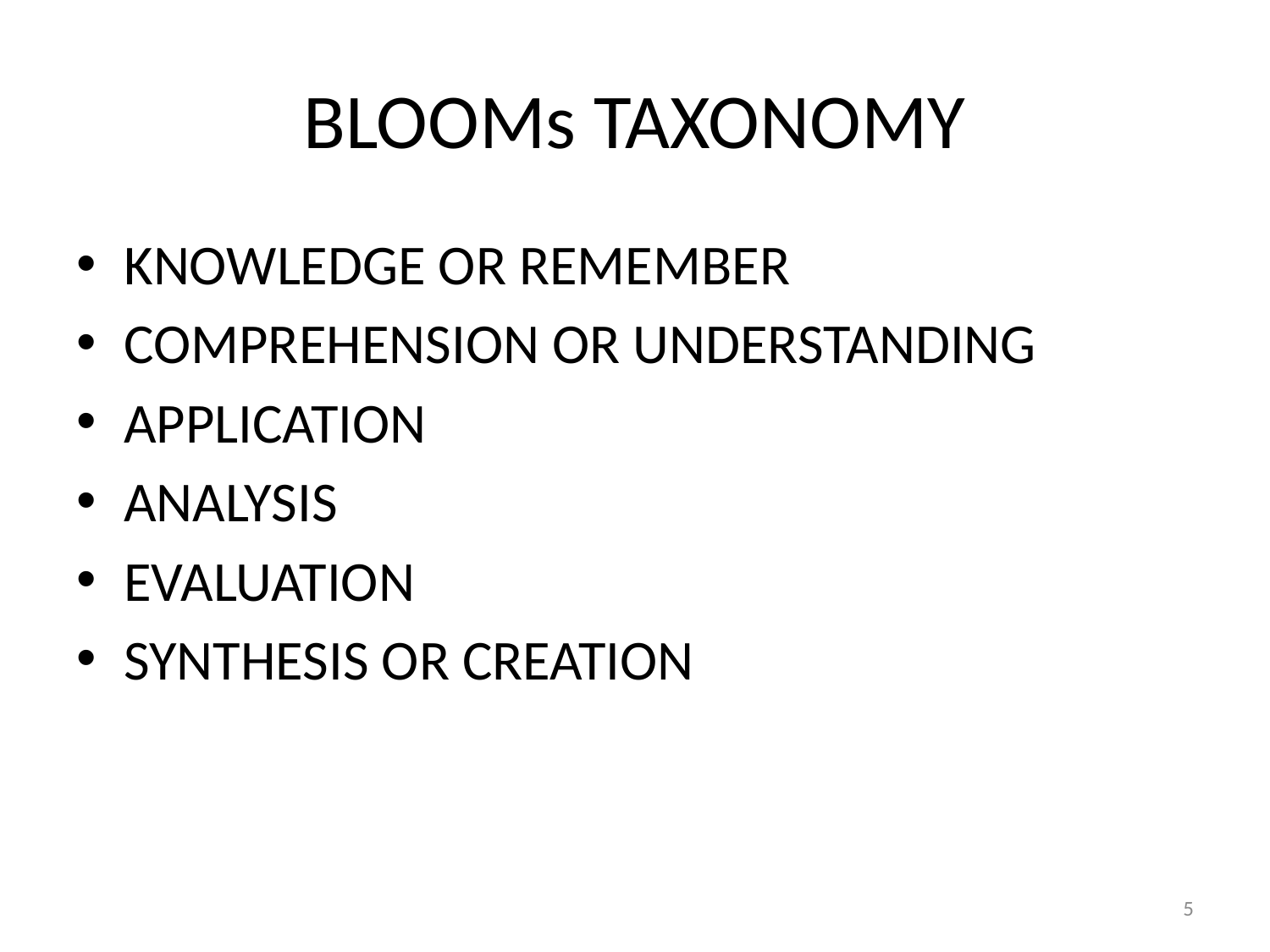

# BLOOMs TAXONOMY
KNOWLEDGE OR REMEMBER
COMPREHENSION OR UNDERSTANDING
APPLICATION
ANALYSIS
EVALUATION
SYNTHESIS OR CREATION
5